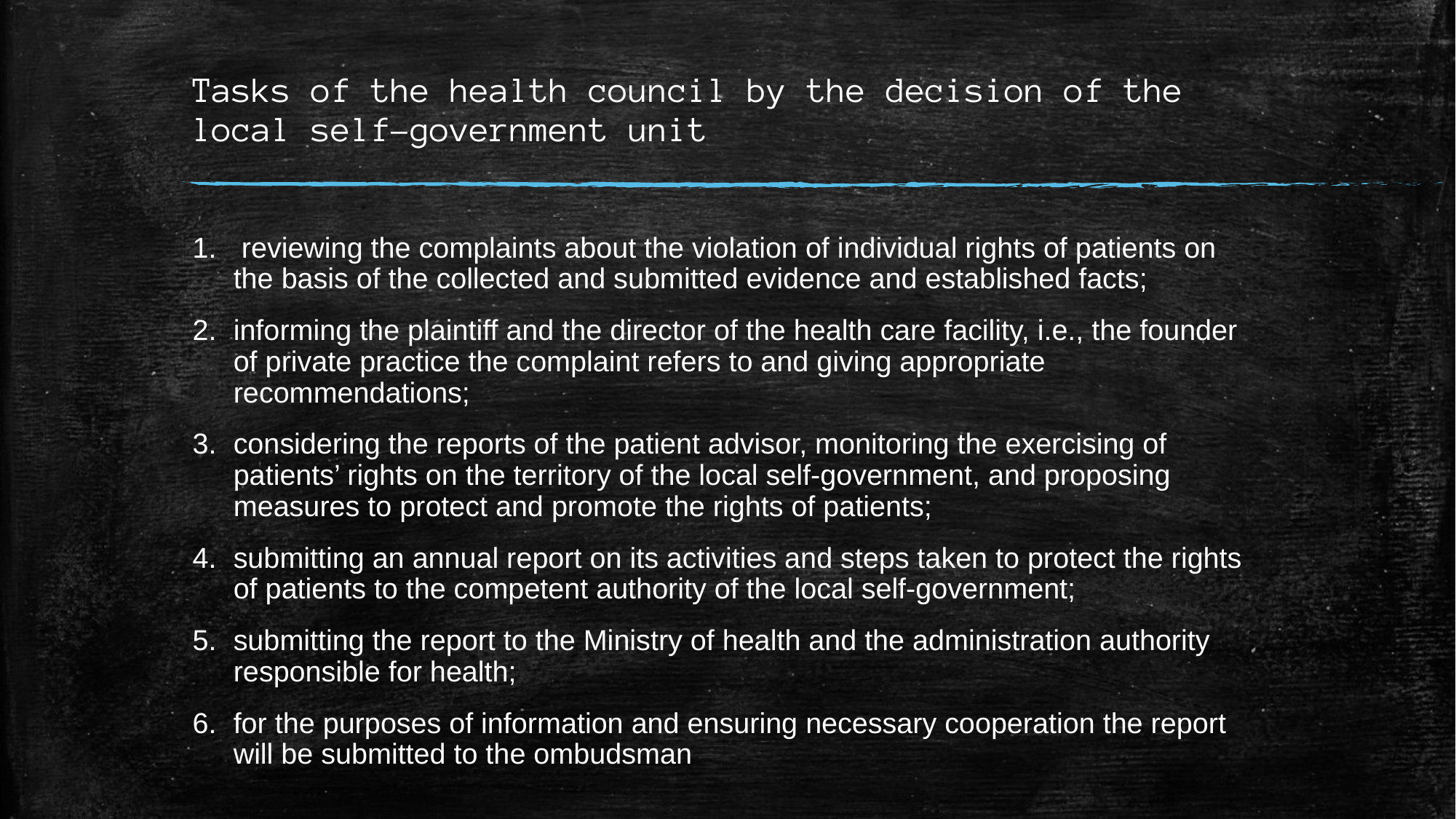

# Tasks of the health council by the decision of the local self-government unit
 reviewing the complaints about the violation of individual rights of patients on the basis of the collected and submitted evidence and established facts;
informing the plaintiff and the director of the health care facility, i.e., the founder of private practice the complaint refers to and giving appropriate recommendations;
considering the reports of the patient advisor, monitoring the exercising of patients’ rights on the territory of the local self-government, and proposing measures to protect and promote the rights of patients;
submitting an annual report on its activities and steps taken to protect the rights of patients to the competent authority of the local self-government;
submitting the report to the Ministry of health and the administration authority responsible for health;
for the purposes of information and ensuring necessary cooperation the report will be submitted to the ombudsman